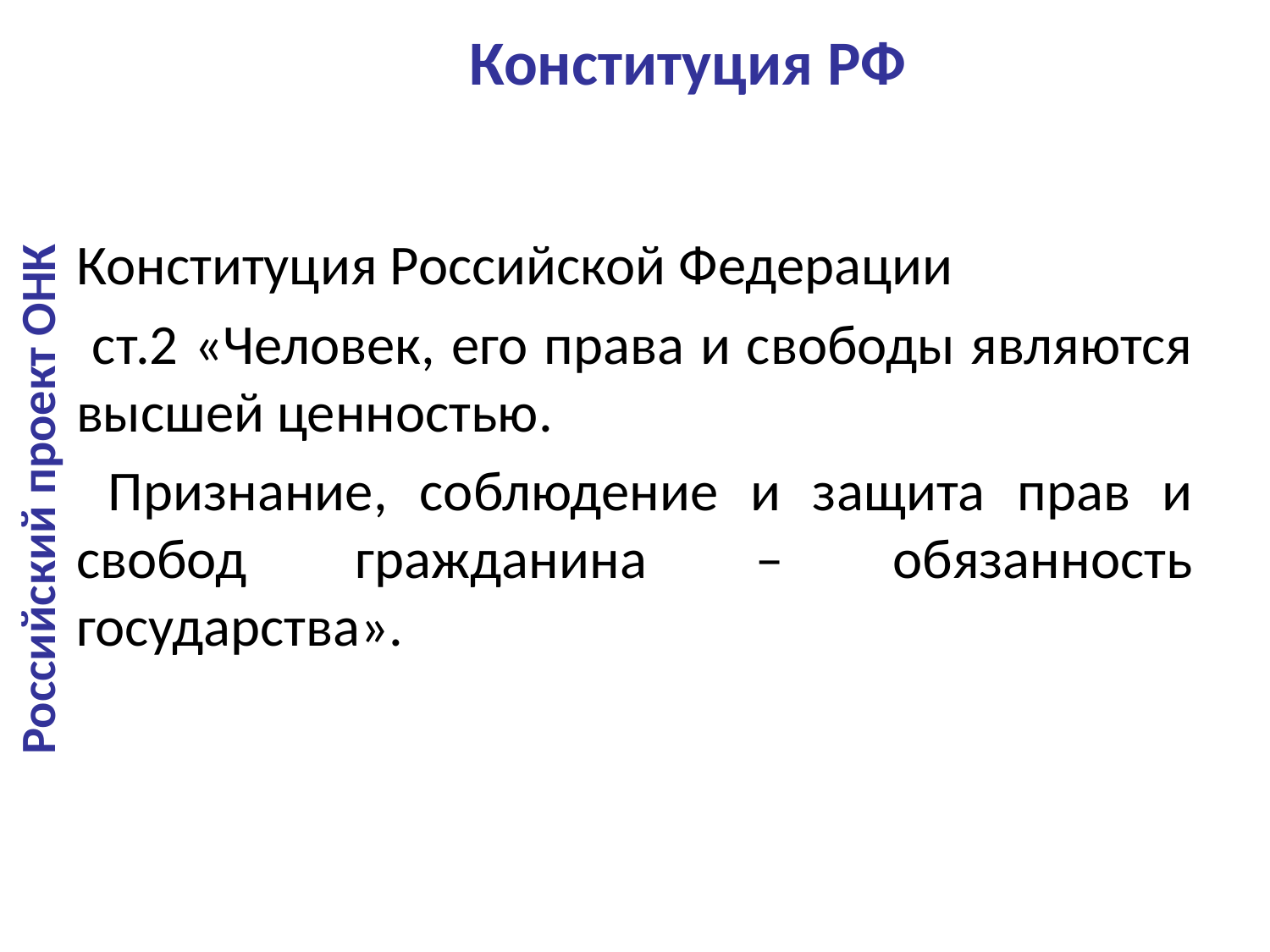

# Конституция РФ
Российский проект ОНК
Конституция Российской Федерации
 ст.2 «Человек, его права и свободы являются высшей ценностью.
 Признание, соблюдение и защита прав и свобод гражданина – обязанность государства».